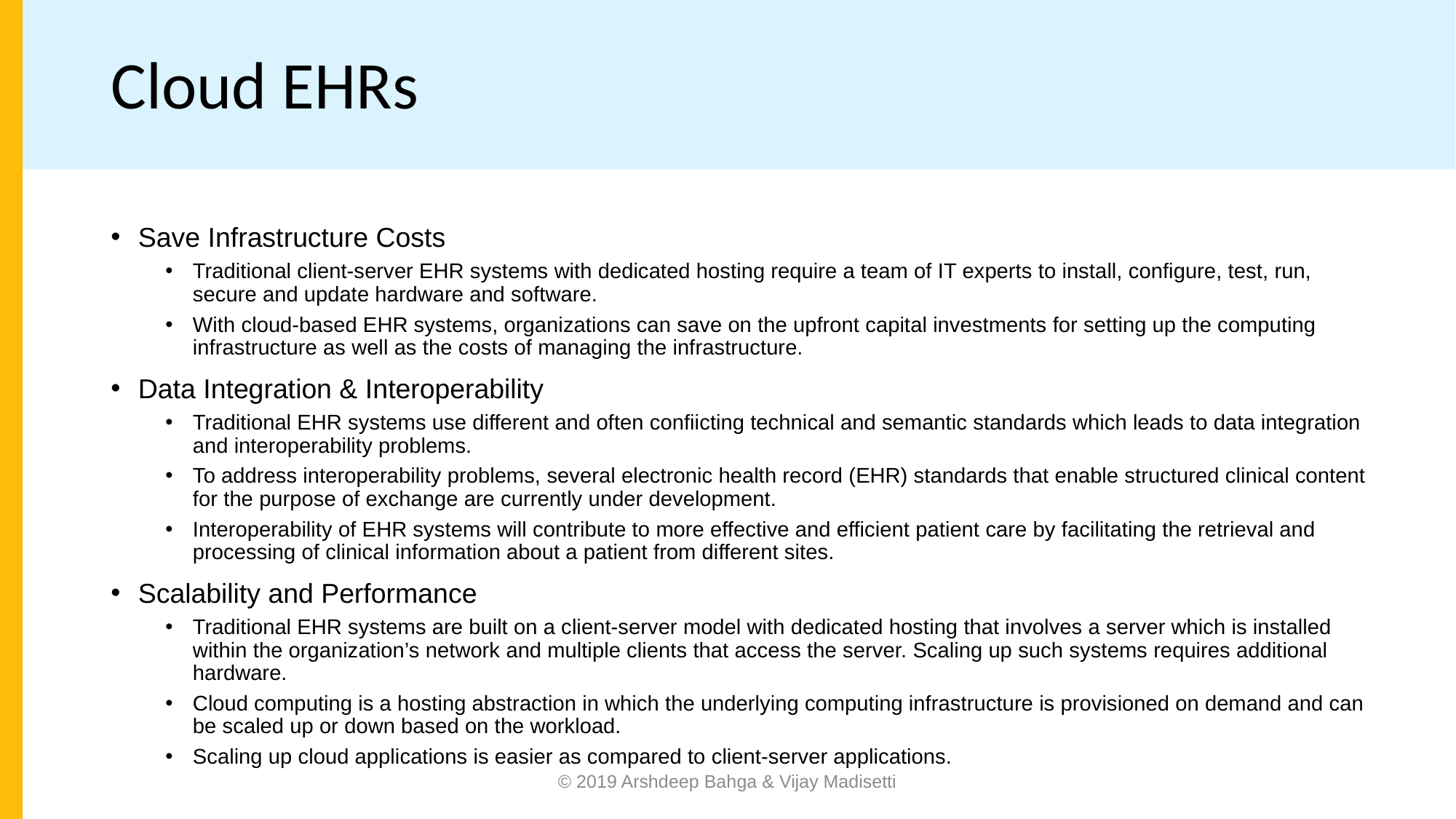

# Cloud EHRs
Save Infrastructure Costs
Traditional client-server EHR systems with dedicated hosting require a team of IT experts to install, configure, test, run, secure and update hardware and software.
With cloud-based EHR systems, organizations can save on the upfront capital investments for setting up the computing infrastructure as well as the costs of managing the infrastructure.
Data Integration & Interoperability
Traditional EHR systems use different and often confiicting technical and semantic standards which leads to data integration and interoperability problems.
To address interoperability problems, several electronic health record (EHR) standards that enable structured clinical content for the purpose of exchange are currently under development.
Interoperability of EHR systems will contribute to more effective and efficient patient care by facilitating the retrieval and processing of clinical information about a patient from different sites.
Scalability and Performance
Traditional EHR systems are built on a client-server model with dedicated hosting that involves a server which is installed within the organization’s network and multiple clients that access the server. Scaling up such systems requires additional hardware.
Cloud computing is a hosting abstraction in which the underlying computing infrastructure is provisioned on demand and can be scaled up or down based on the workload.
Scaling up cloud applications is easier as compared to client-server applications.
© 2019 Arshdeep Bahga & Vijay Madisetti